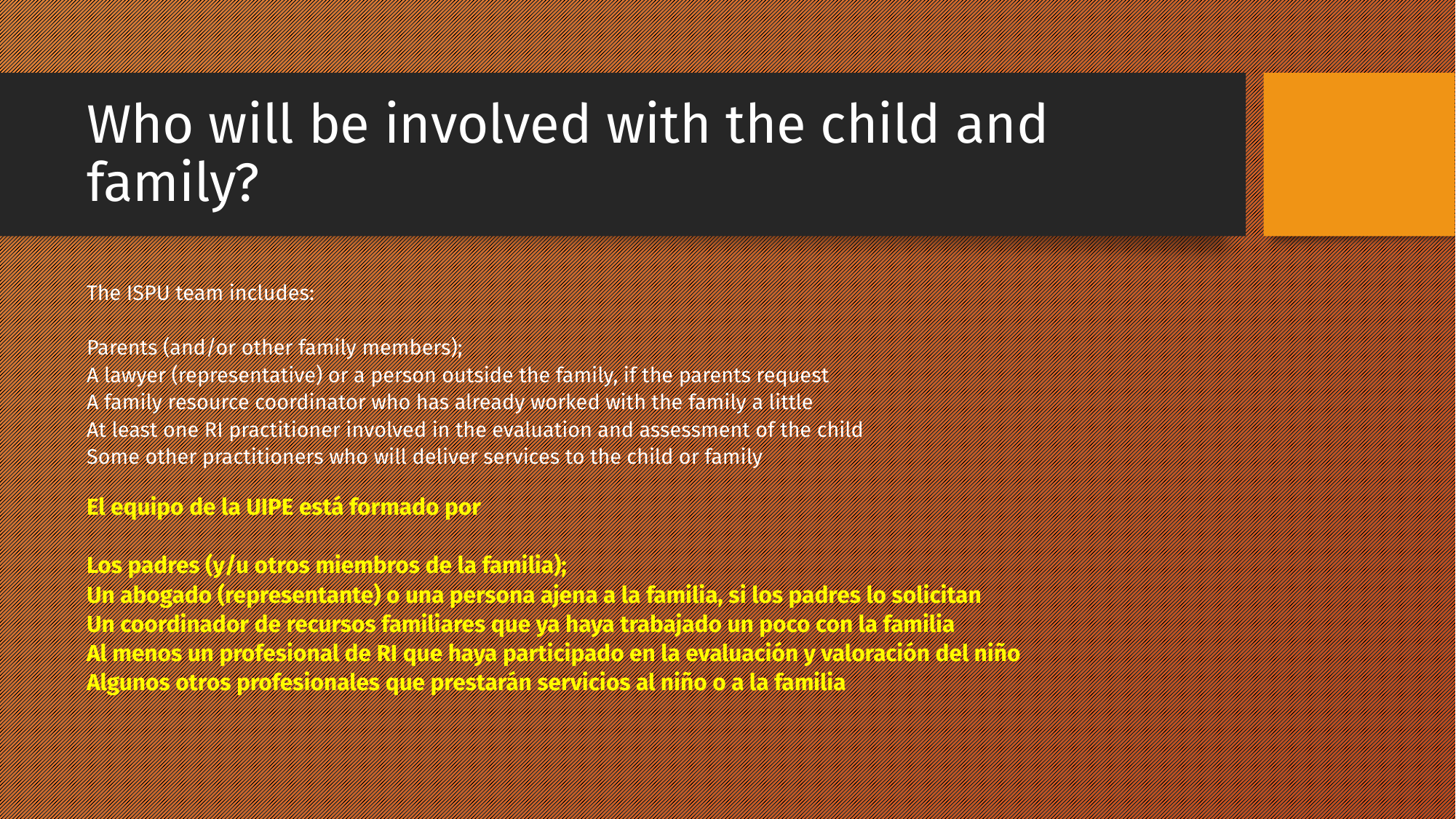

# Who will be involved with the child and family?
The ISPU team includes:

Parents (and/or other family members);
A lawyer (representative) or a person outside the family, if the parents request
A family resource coordinator who has already worked with the family a little
At least one RI practitioner involved in the evaluation and assessment of the child
Some other practitioners who will deliver services to the child or family

El equipo de la UIPE está formado por

Los padres (y/u otros miembros de la familia);
Un abogado (representante) o una persona ajena a la familia, si los padres lo solicitan
Un coordinador de recursos familiares que ya haya trabajado un poco con la familia
Al menos un profesional de RI que haya participado en la evaluación y valoración del niño
Algunos otros profesionales que prestarán servicios al niño o a la familia